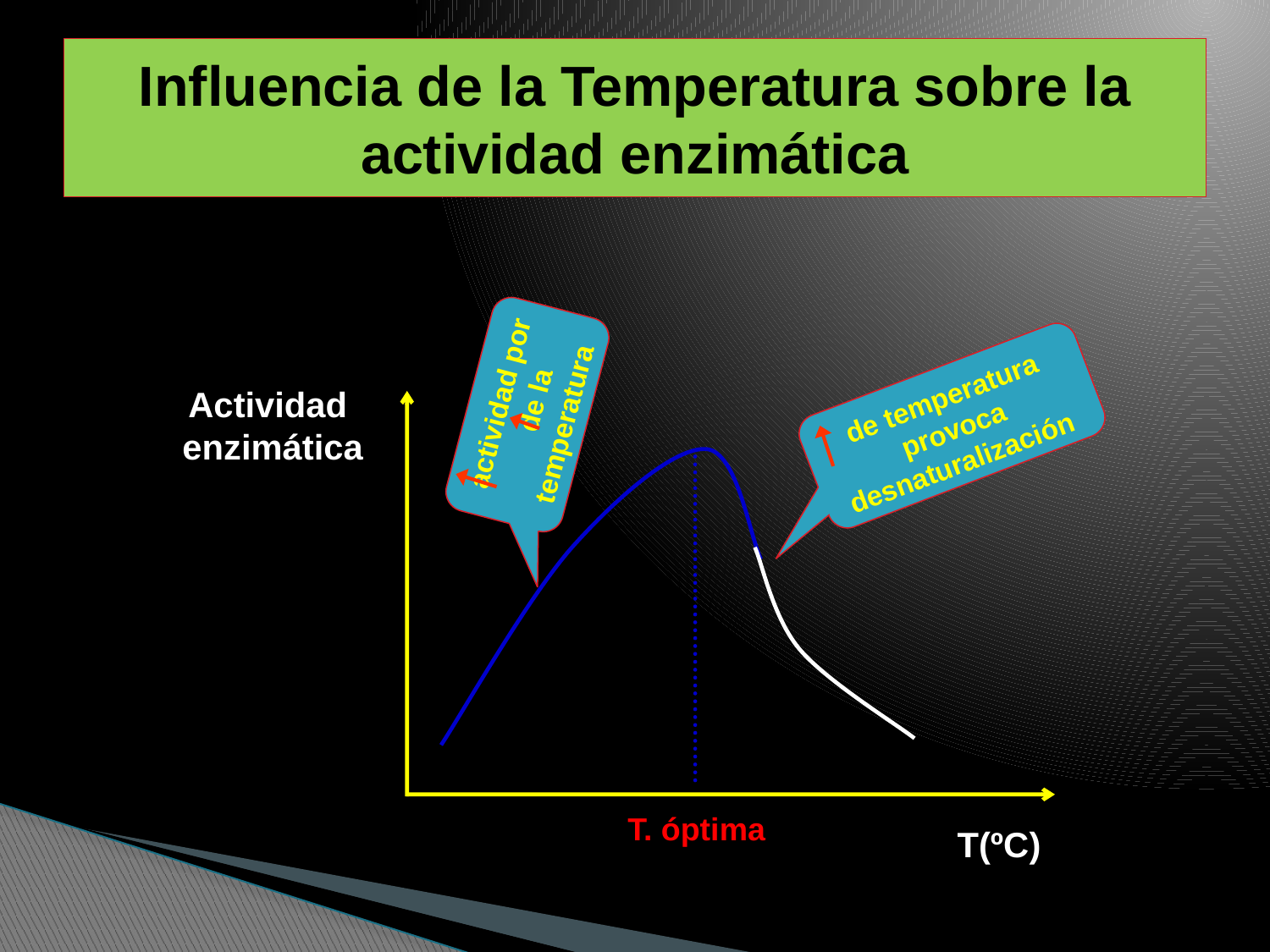

# Influencia de la Temperatura sobre la actividad enzimática
 actividad por     de la temperatura

de temperatura provoca desnaturalización

Actividad
 enzimática

T(ºC)
T. óptima